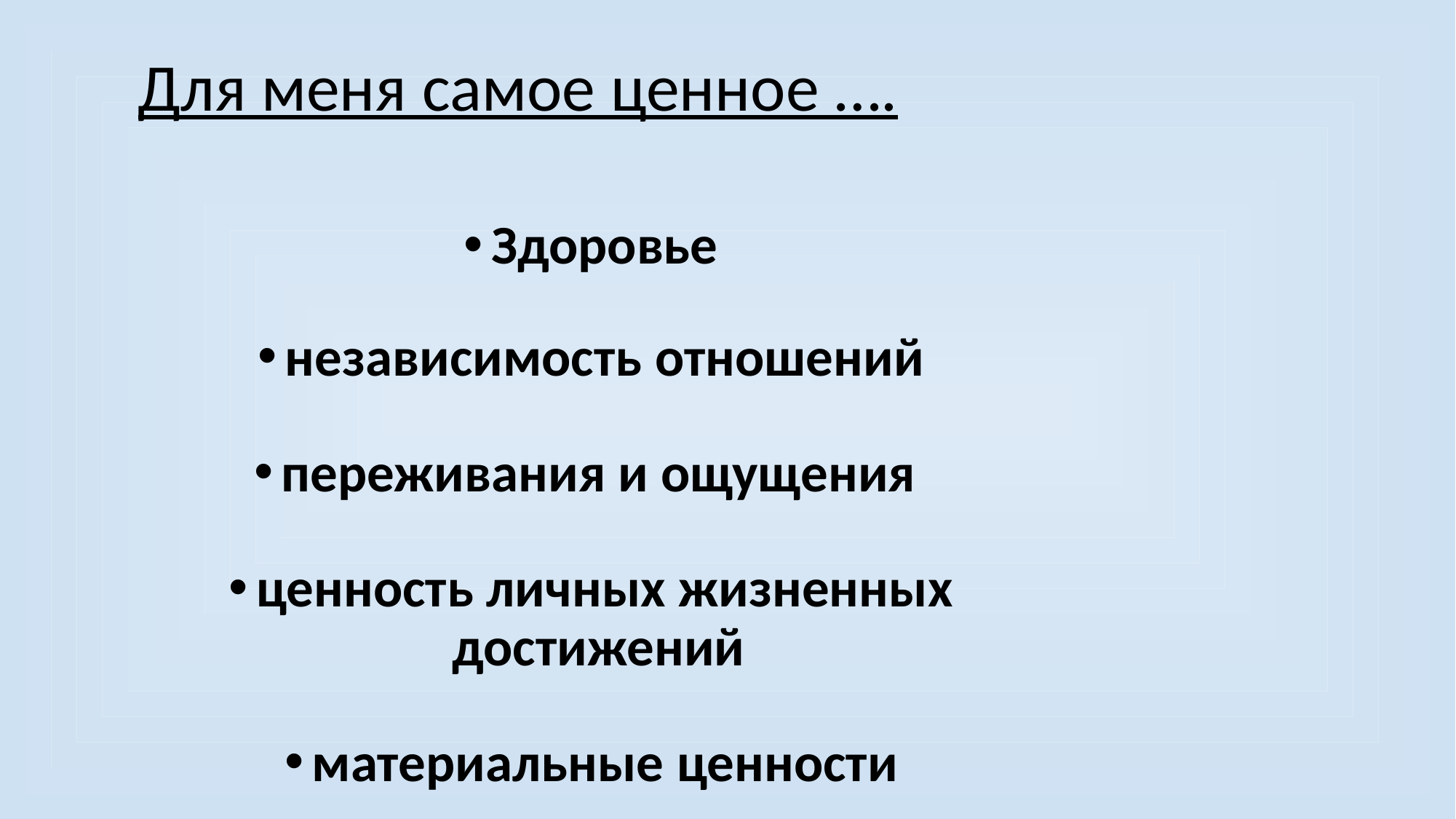

Для меня самое ценное ….
Здоровье

независимость отношений

переживания и ощущения

ценность личных жизненных достижений

материальные ценности